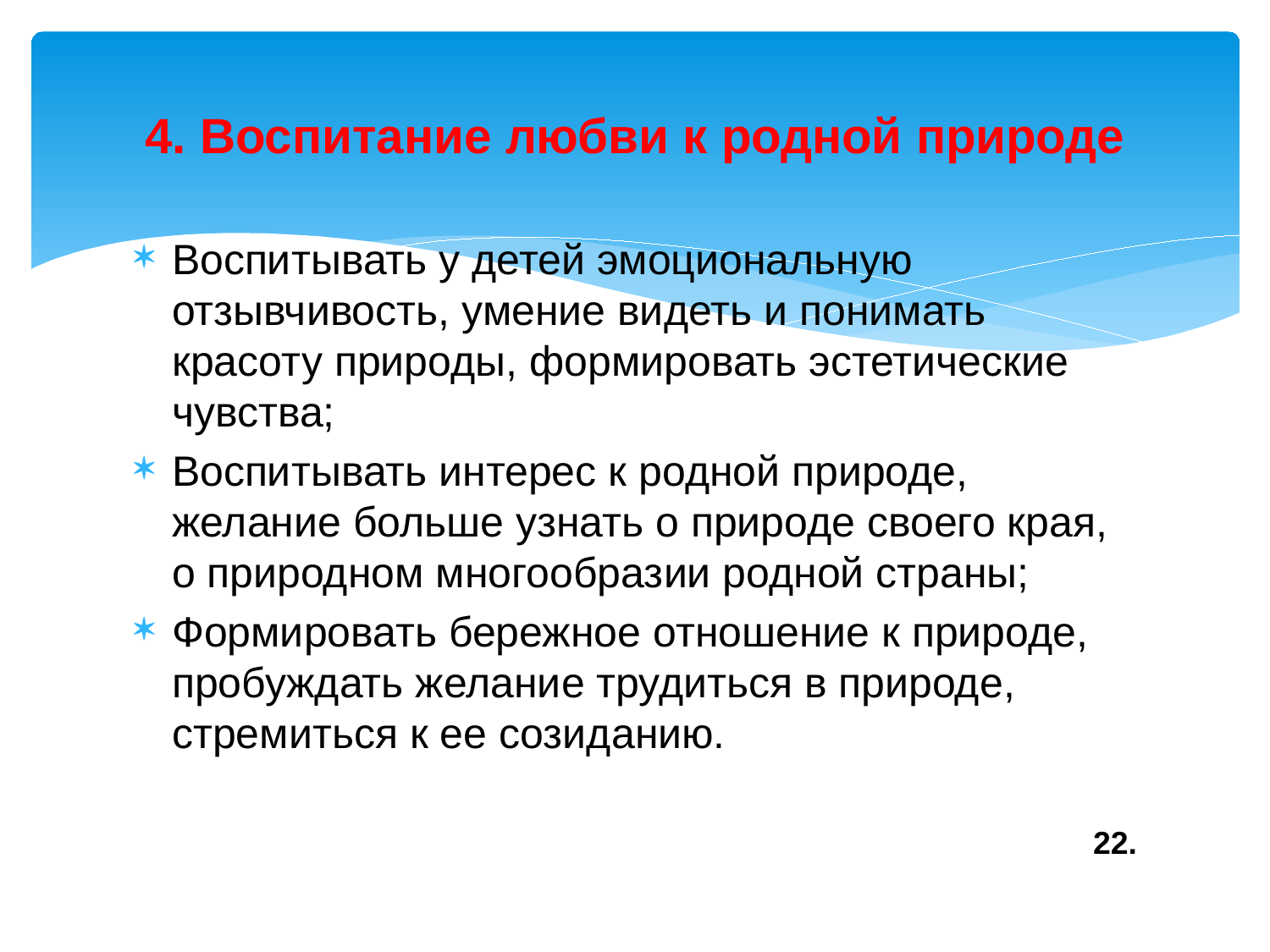

# 4. Воспитание любви к родной природе
Воспитывать у детей эмоциональную отзывчивость, умение видеть и понимать красоту природы, формировать эстетические чувства;
Воспитывать интерес к родной природе, желание больше узнать о природе своего края, о природном многообразии родной страны;
Формировать бережное отношение к природе, пробуждать желание трудиться в природе, стремиться к ее созиданию.

22.